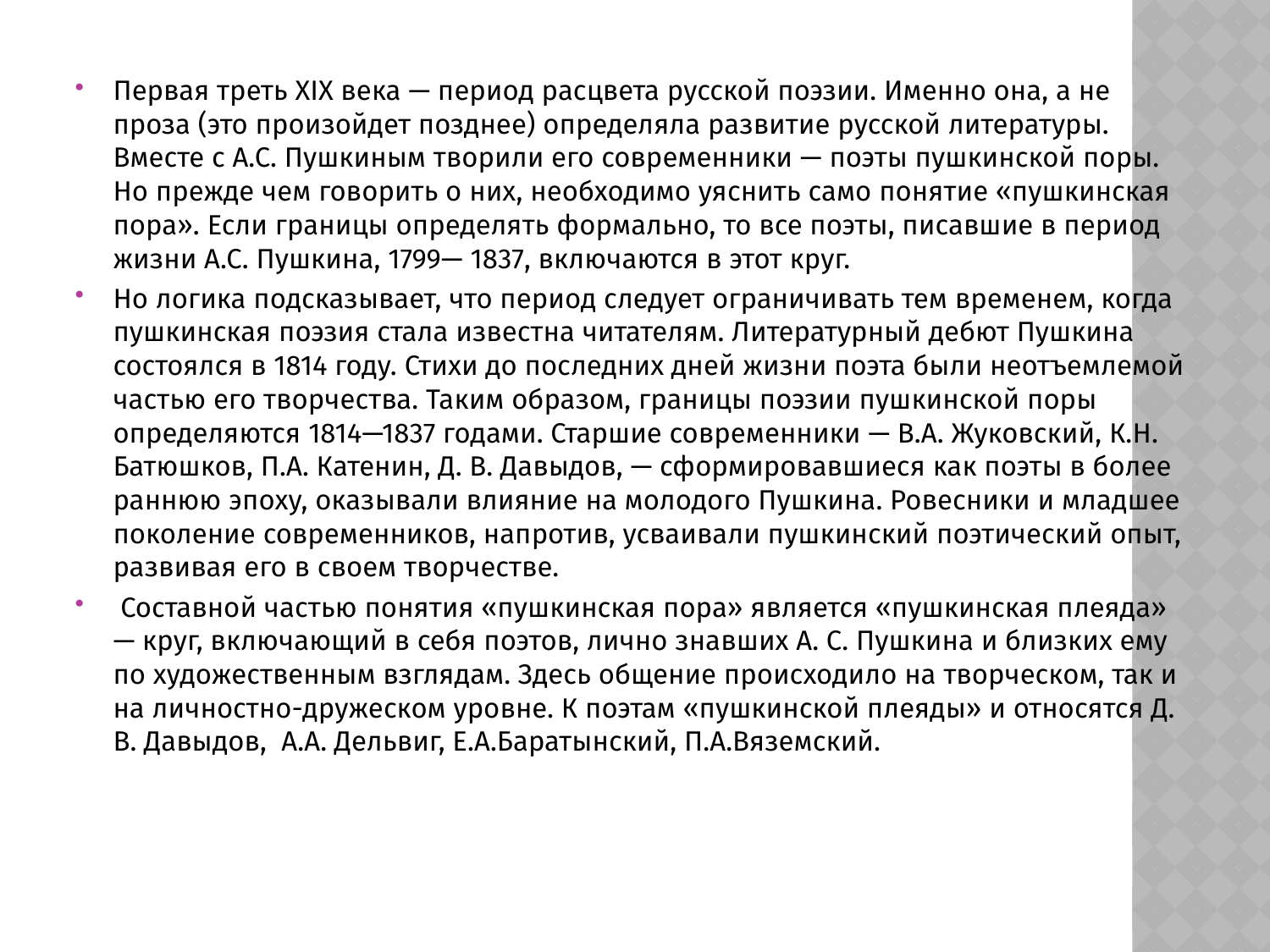

Первая треть XIX века — период расцвета русской поэзии. Именно она, а не проза (это произойдет позднее) определяла развитие русской литературы. Вместе с А.С. Пушкиным творили его современники — поэты пушкинской поры. Но прежде чем говорить о них, необходимо уяснить само понятие «пушкинская пора». Если границы определять формально, то все поэты, писавшие в период жизни А.С. Пушкина, 1799— 1837, включаются в этот круг.
Но логика подсказывает, что период следует ограничивать тем временем, когда пушкинская поэзия стала известна читателям. Литературный дебют Пушкина состоялся в 1814 году. Стихи до последних дней жизни поэта были неотъемлемой частью его творчества. Таким образом, границы поэзии пушкинской поры определяются 1814—1837 годами. Старшие современники — В.А. Жуковский, К.Н. Батюшков, П.А. Катенин, Д. В. Давыдов, — сформировавшиеся как поэты в более раннюю эпоху, оказывали влияние на молодого Пушкина. Ровесники и младшее поколение современников, напротив, усваивали пушкинский поэтический опыт, развивая его в своем творчестве.
 Составной частью понятия «пушкинская пора» является «пушкинская плеяда» — круг, включающий в себя поэтов, лично знавших А. С. Пушкина и близких ему по художественным взглядам. Здесь общение происходило на творческом, так и на личностно-дружеском уровне. К поэтам «пушкинской плеяды» и относятся Д. В. Давыдов,  А.А. Дельвиг, Е.А.Баратынский, П.А.Вяземский.